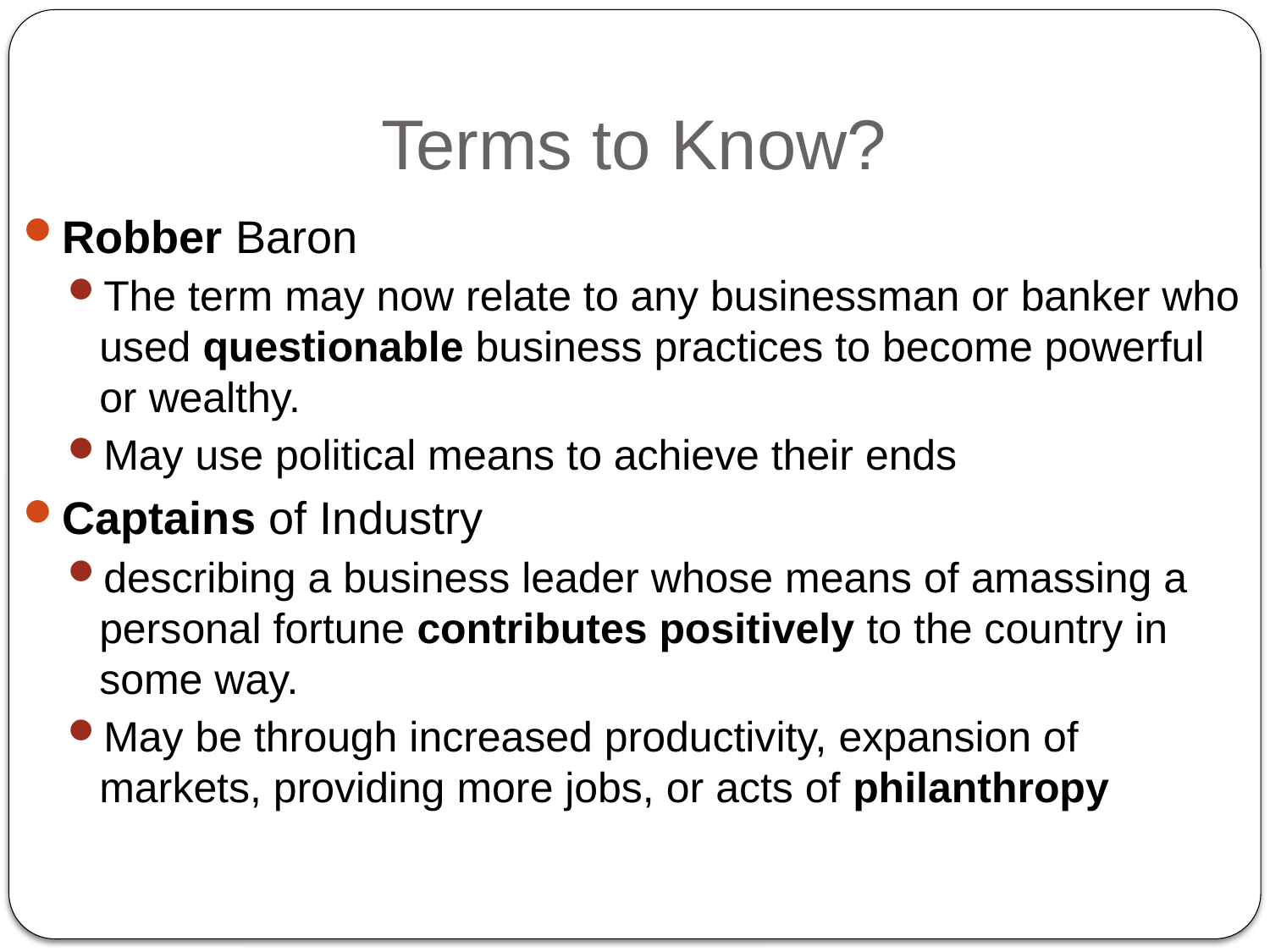

# Terms to Know?
Robber Baron
The term may now relate to any businessman or banker who used questionable business practices to become powerful or wealthy.
May use political means to achieve their ends
Captains of Industry
describing a business leader whose means of amassing a personal fortune contributes positively to the country in some way.
May be through increased productivity, expansion of markets, providing more jobs, or acts of philanthropy